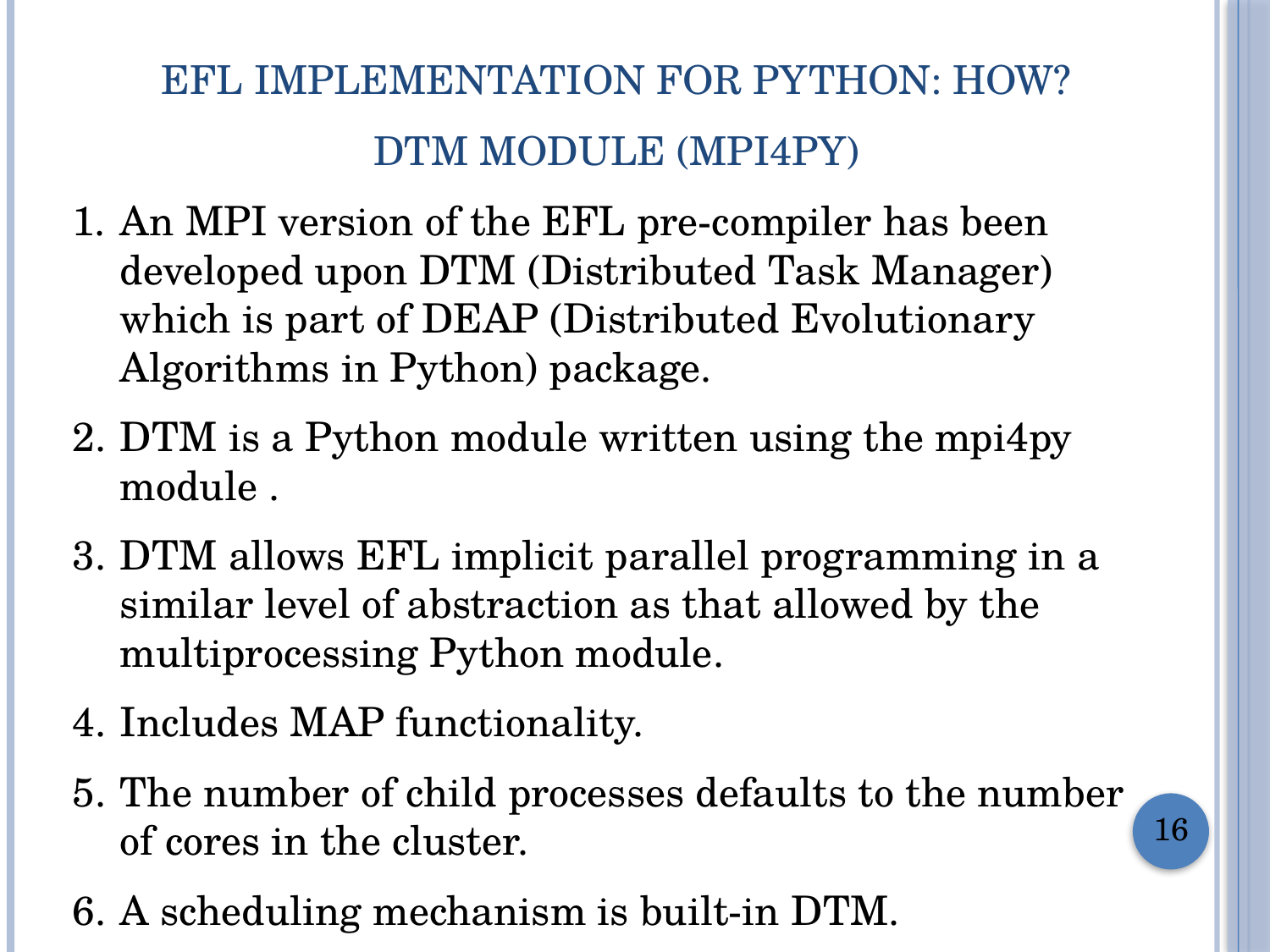

# EFL Implementation for python: how? DTM module (mpi4py)
An MPI version of the EFL pre-compiler has been developed upon DTM (Distributed Task Manager) which is part of DEAP (Distributed Evolutionary Algorithms in Python) package.
DTM is a Python module written using the mpi4py module .
DTM allows EFL implicit parallel programming in a similar level of abstraction as that allowed by the multiprocessing Python module.
Includes MAP functionality.
The number of child processes defaults to the number of cores in the cluster.
A scheduling mechanism is built-in DTM.
16